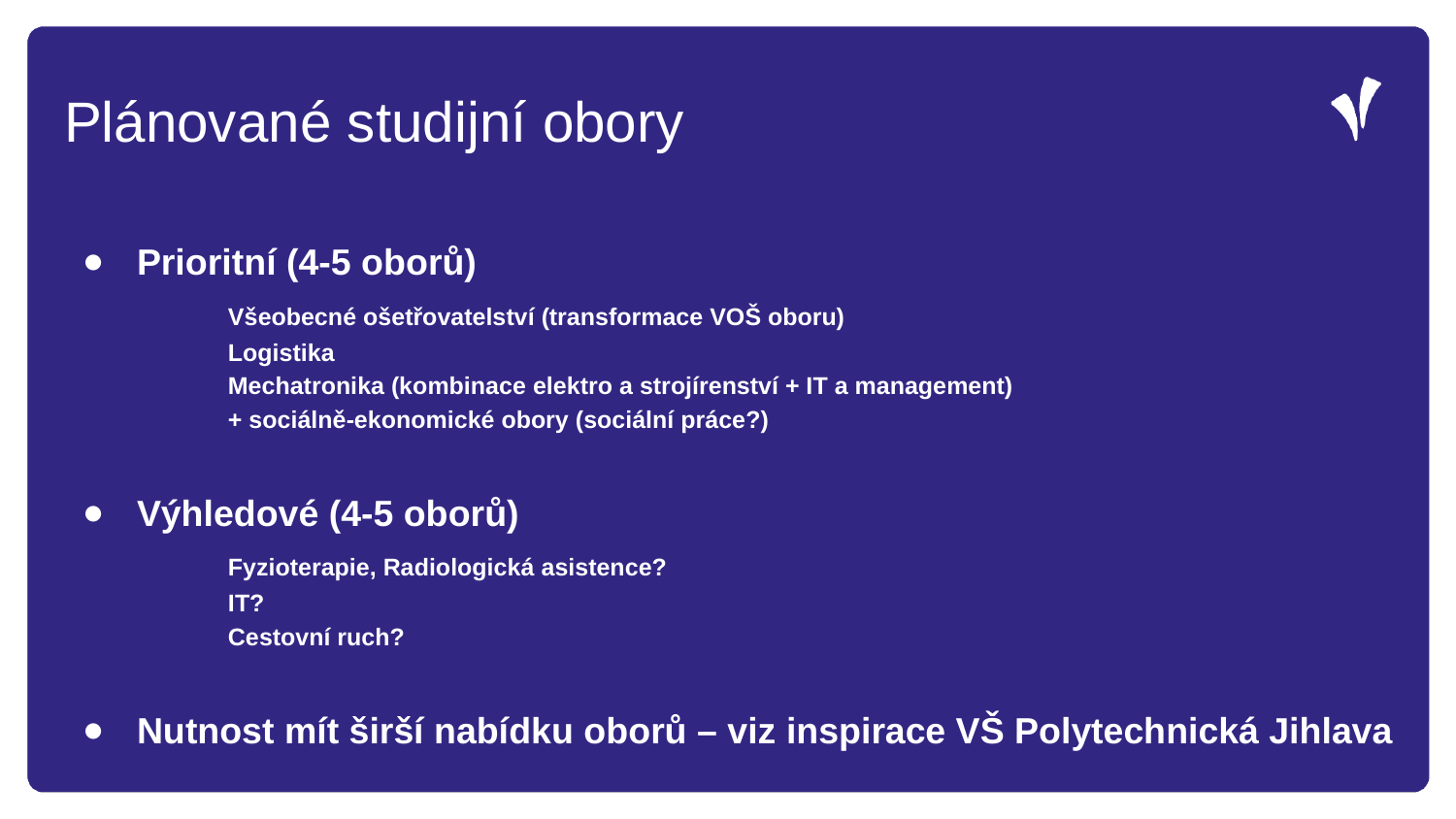

Plánované studijní obory
Prioritní (4-5 oborů)
	Všeobecné ošetřovatelství (transformace VOŠ oboru)
	Logistika
	Mechatronika (kombinace elektro a strojírenství + IT a management)
	+ sociálně-ekonomické obory (sociální práce?)

Výhledové (4-5 oborů)
	Fyzioterapie, Radiologická asistence?
	IT?
	Cestovní ruch?

Nutnost mít širší nabídku oborů – viz inspirace VŠ Polytechnická Jihlava